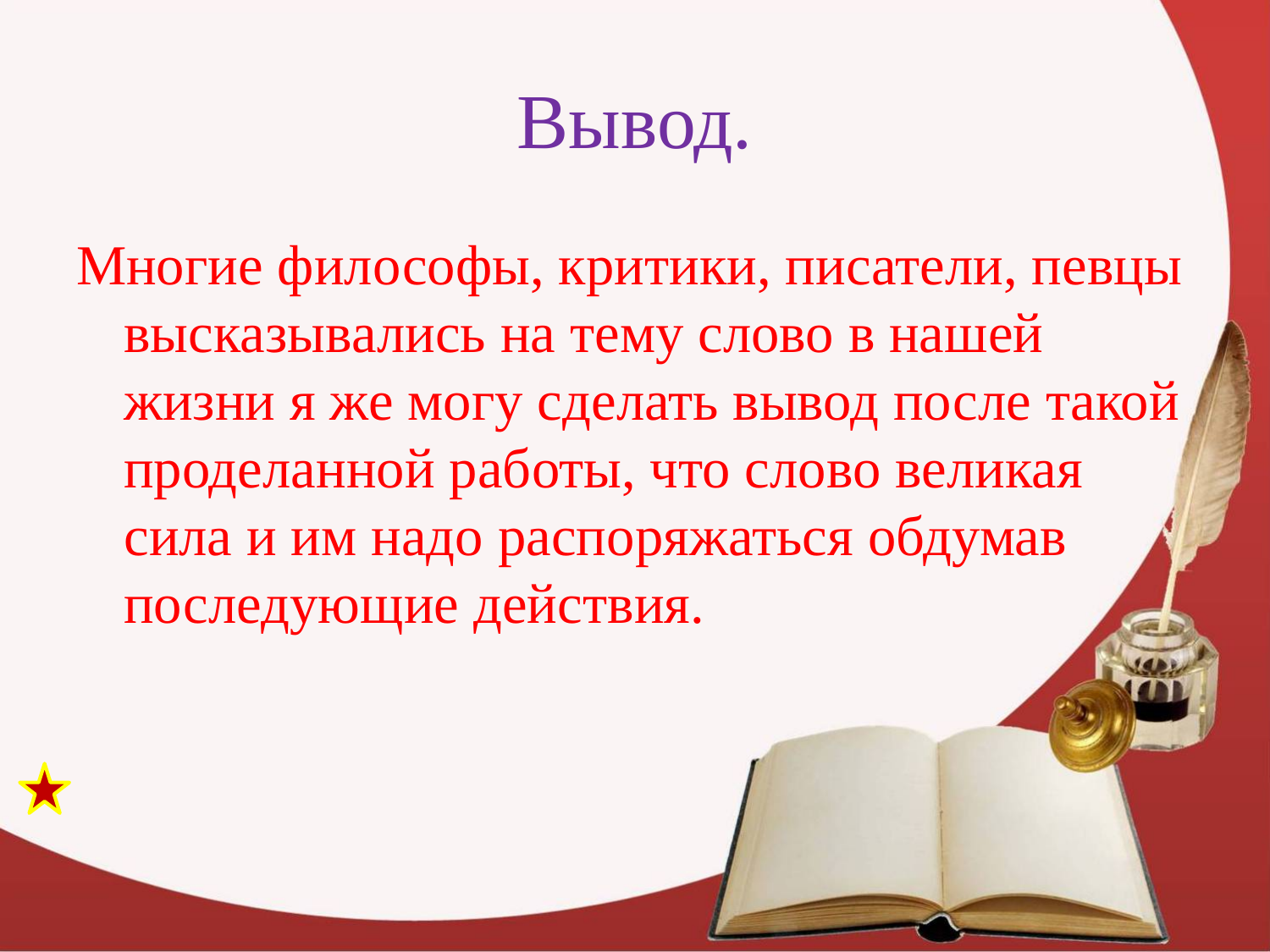

# Вывод.
Многие философы, критики, писатели, певцы высказывались на тему слово в нашей жизни я же могу сделать вывод после такой проделанной работы, что слово великая сила и им надо распоряжаться обдумав последующие действия.